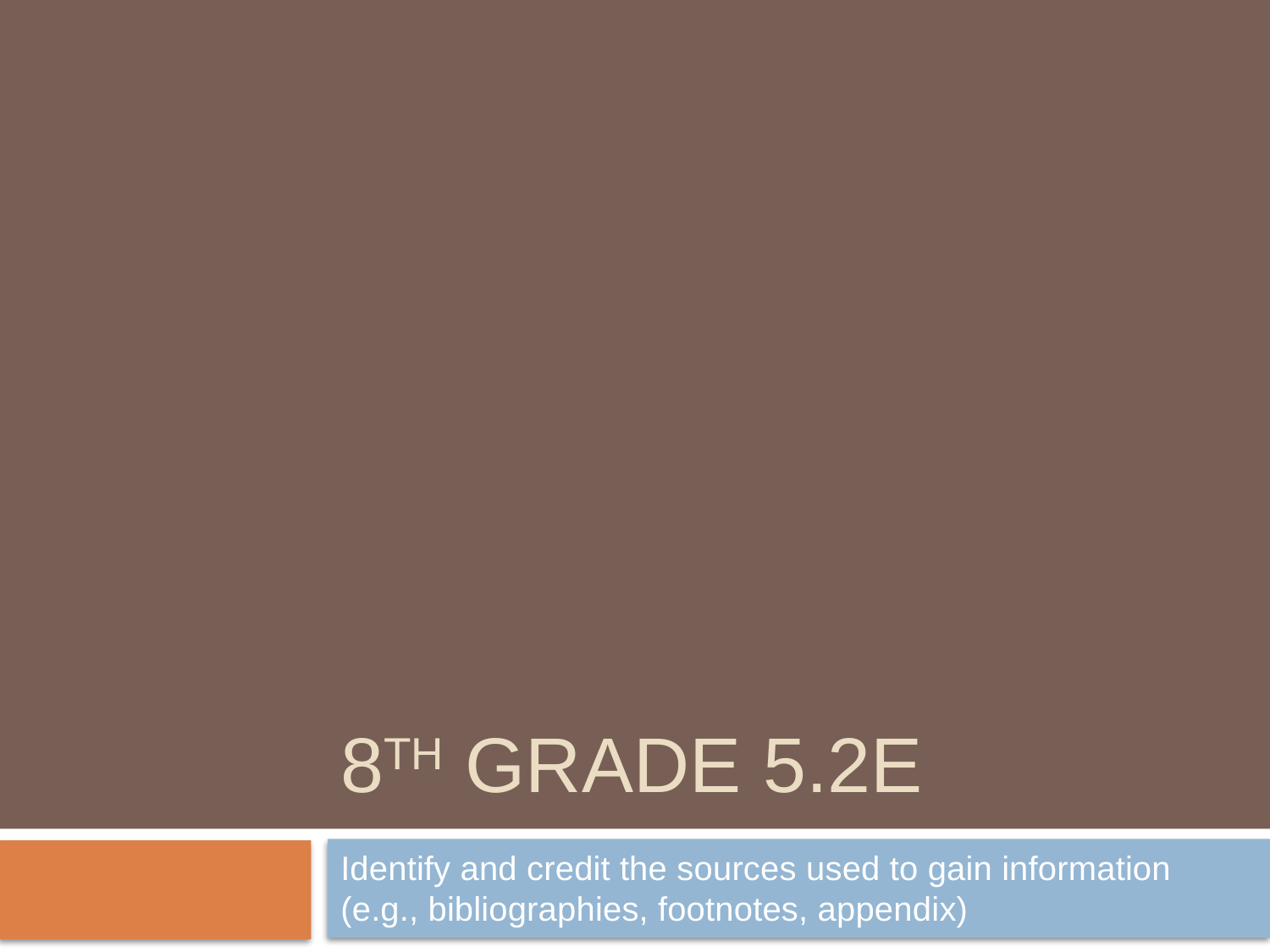

# 8th Grade 5.2e
Identify and credit the sources used to gain information (e.g., bibliographies, footnotes, appendix)